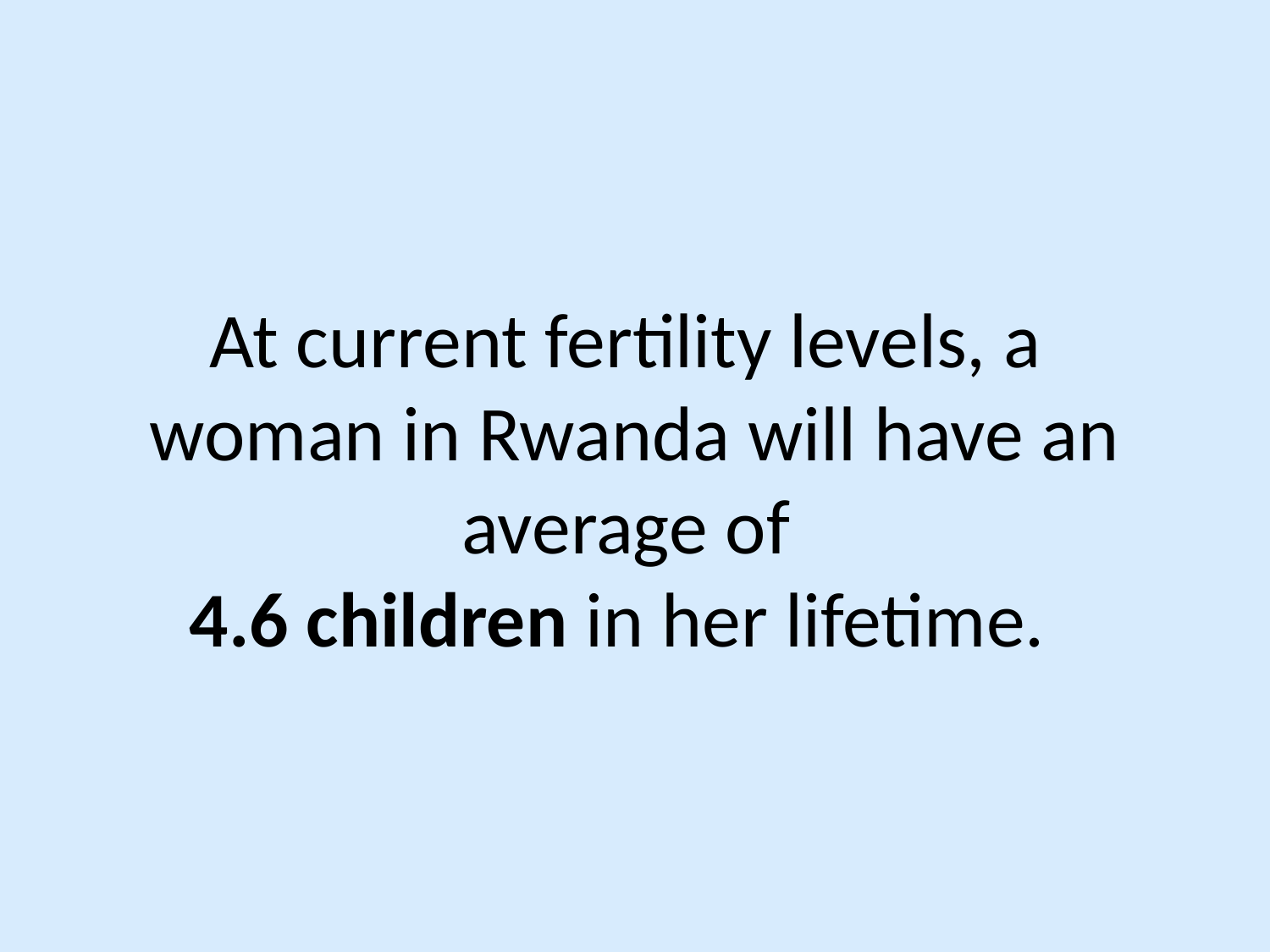

At current fertility levels, a  woman in Rwanda will have an average of
4.6 children in her lifetime.